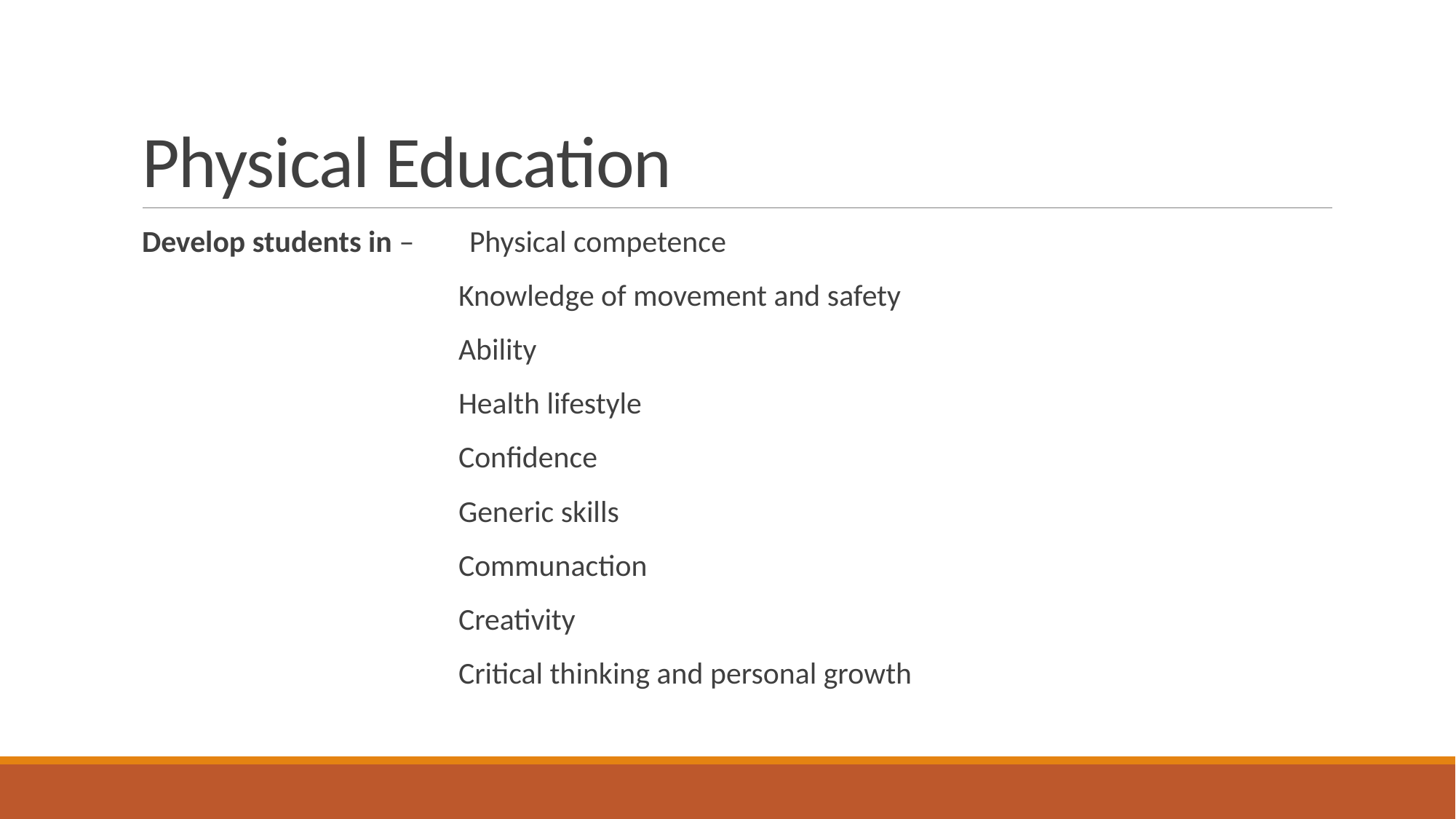

# Physical Education
Develop students in – 	Physical competence
			Knowledge of movement and safety
			Ability
			Health lifestyle
			Confidence
			Generic skills
			Communaction
			Creativity
			Critical thinking and personal growth